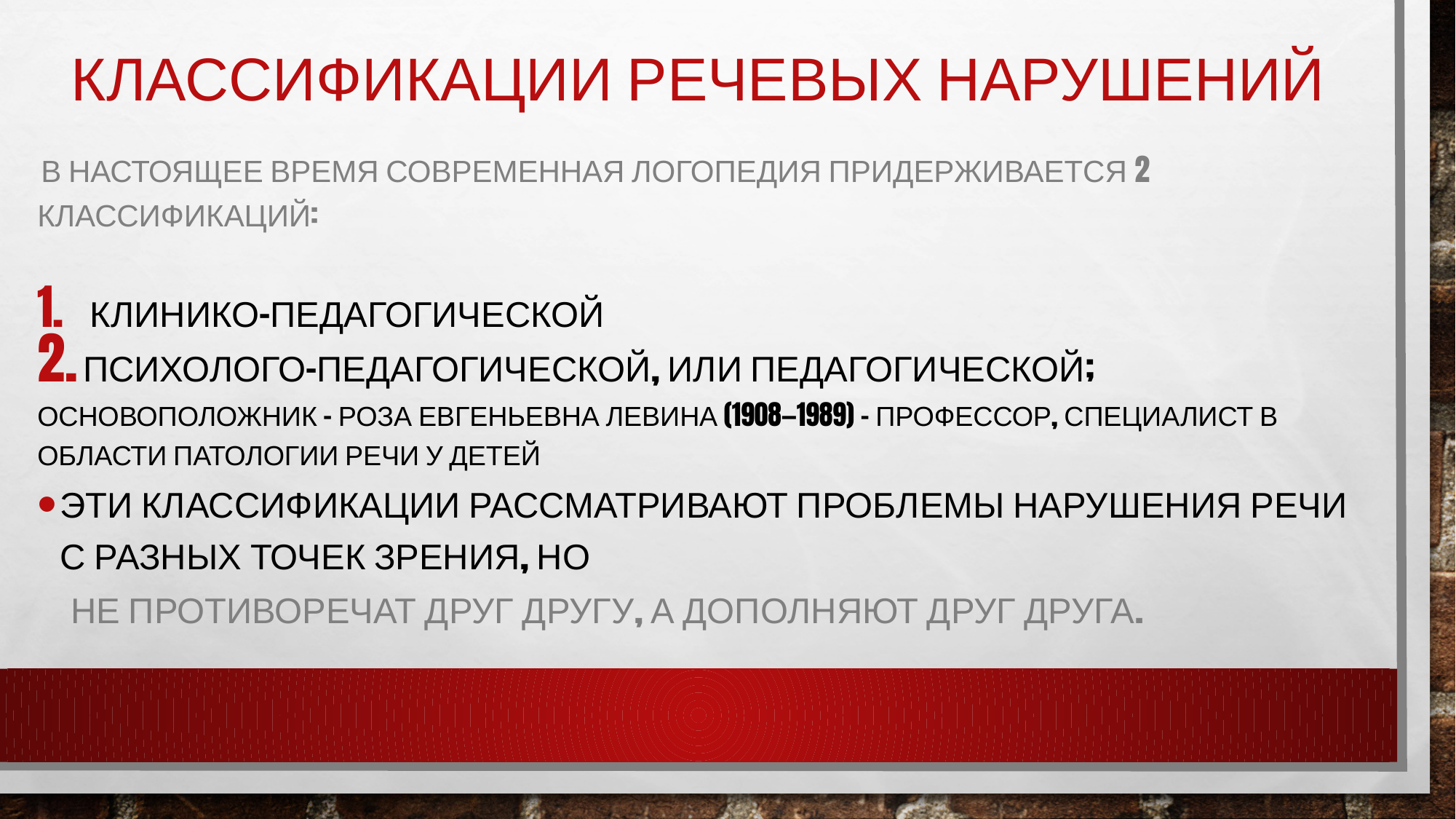

# Классификации речевых нарушений

 В настоящее время современная логопедия придерживается 2 классификаций:

 клинико-педагогической
психолого-педагогической, или педагогической;
основоположник - Роза Евгеньевна Левина (1908—1989) - профессор, специалист в области патологии речи у детей
Эти классификации рассматривают проблемы нарушения речи  с разных точек зрения, но
    не противоречат друг другу, а дополняют друг друга.